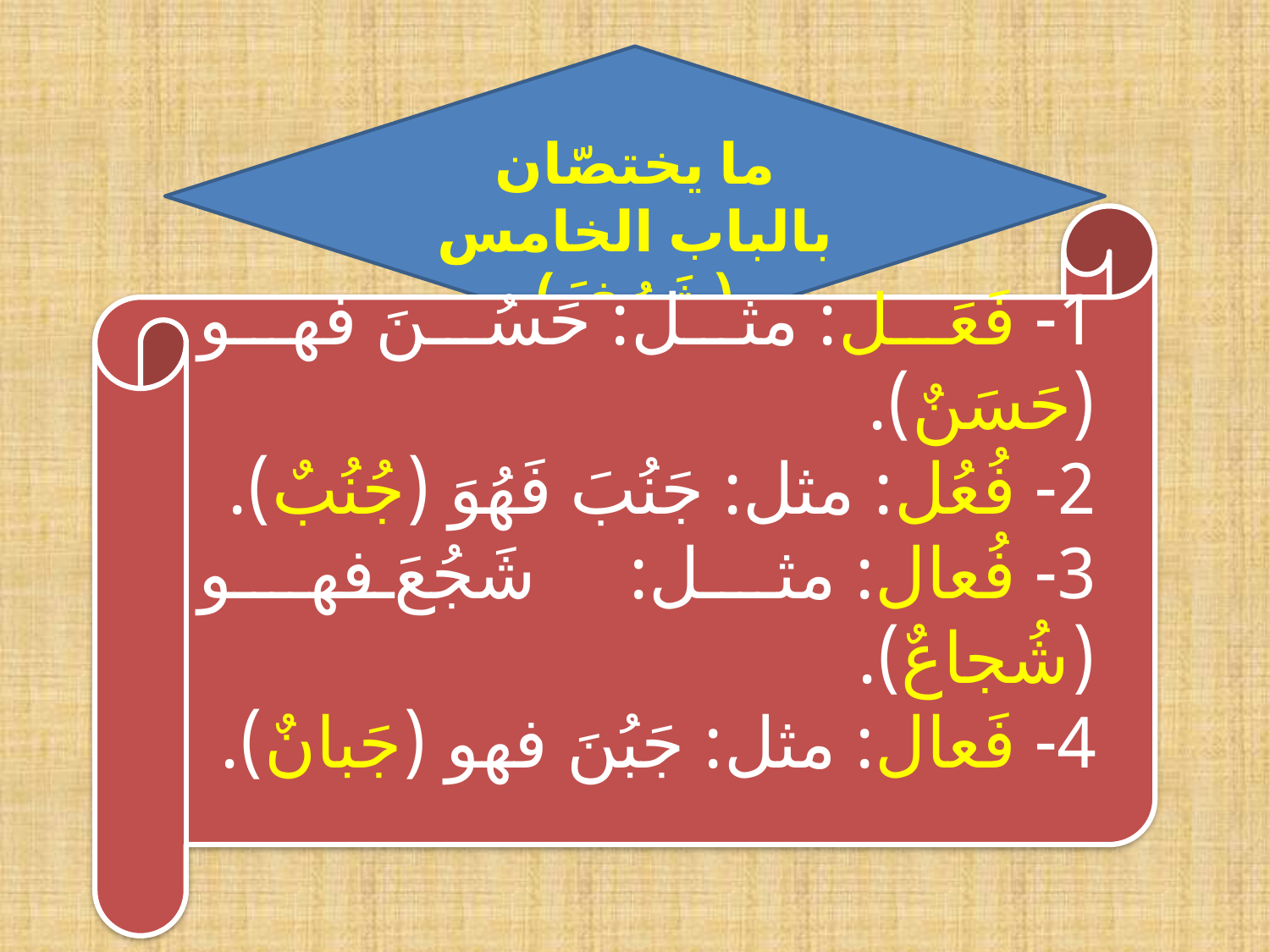

ما يختصّان بالباب الخامس (شَرُفَ)

1- فَعَل: مثل: حَسُنَ فهو (حَسَنٌ).
2- فُعُل: مثل: جَنُبَ فَهُوَ (جُنُبٌ).
3- فُعال: مثل: شَجُعَ فهو (شُجاعٌ).
4- فَعال: مثل: جَبُنَ فهو (جَبانٌ).